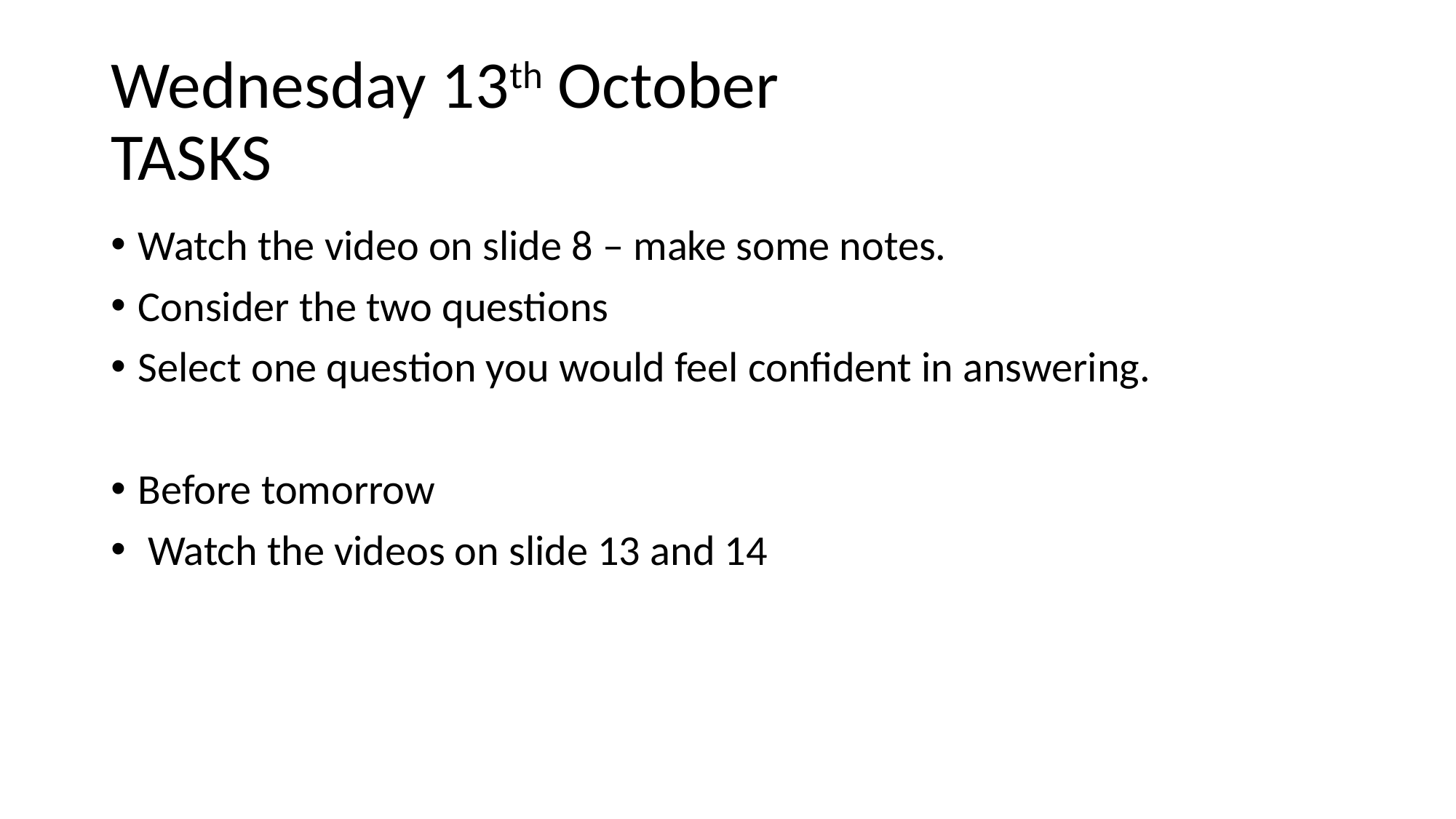

# Wednesday 13th October TASKS
Watch the video on slide 8 – make some notes.
Consider the two questions
Select one question you would feel confident in answering.

Before tomorrow
 Watch the videos on slide 13 and 14